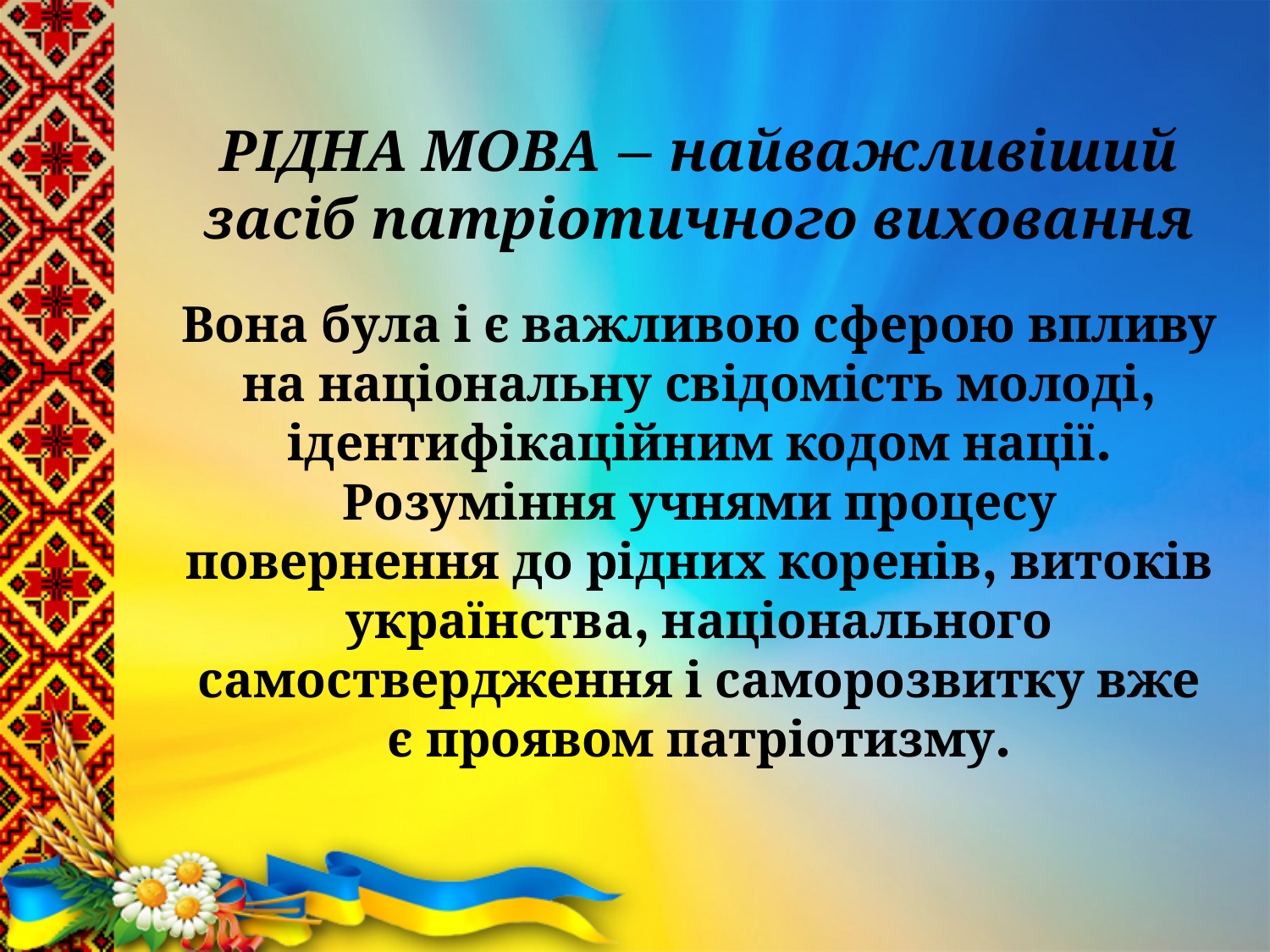

РІДНА МОВА – найважливіший засіб патріотичного виховання

Вона була і є важливою сферою впливу на національну свідомість молоді, ідентифікаційним кодом нації. Розуміння учнями процесу повернення до рідних коренів, витоків українства, національного самоствердження і саморозвитку вже є проявом патріотизму.